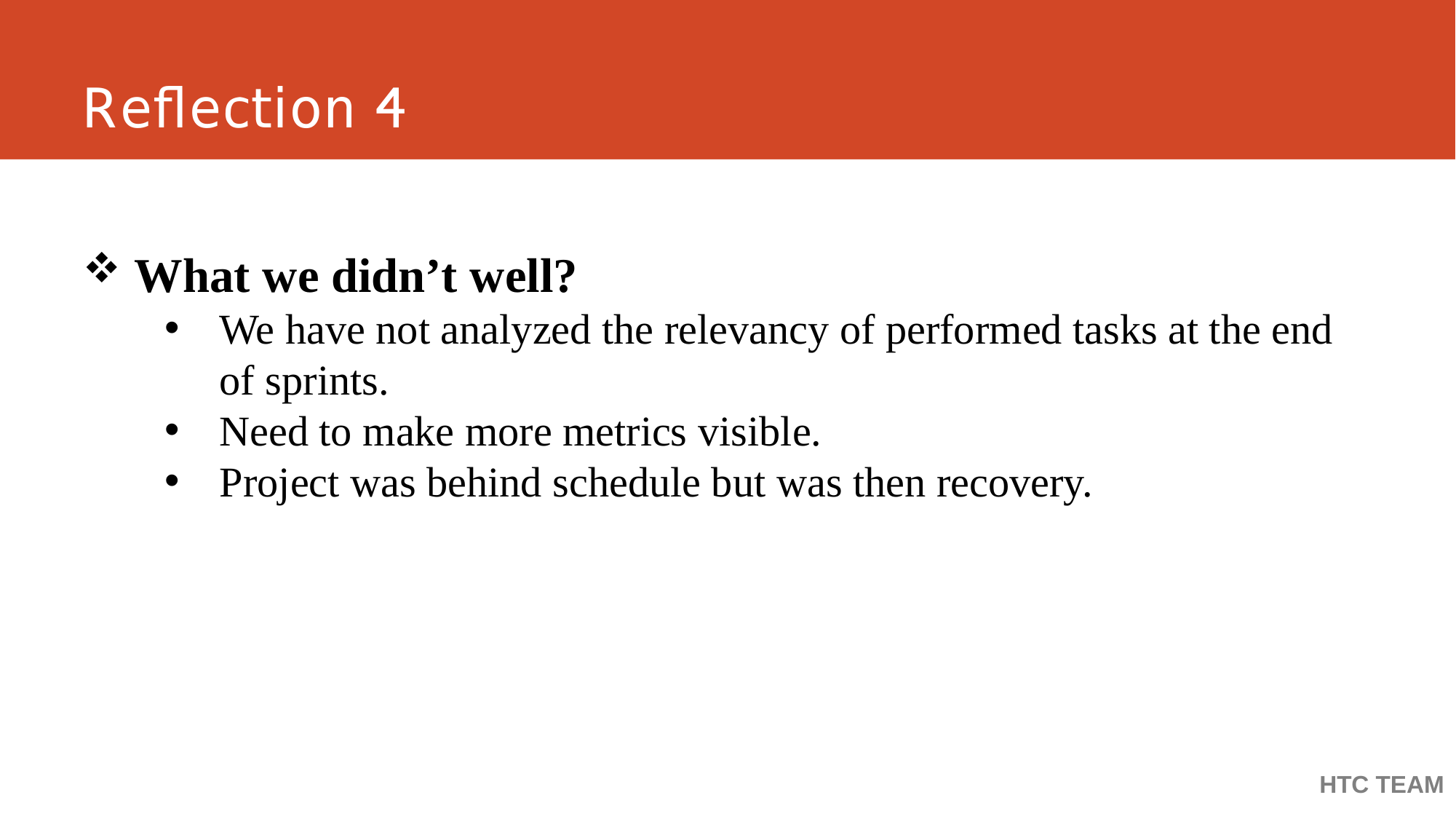

# Reflection 4
 What we didn’t well?
We have not analyzed the relevancy of performed tasks at the end of sprints.
Need to make more metrics visible.
Project was behind schedule but was then recovery.
HTC TEAM